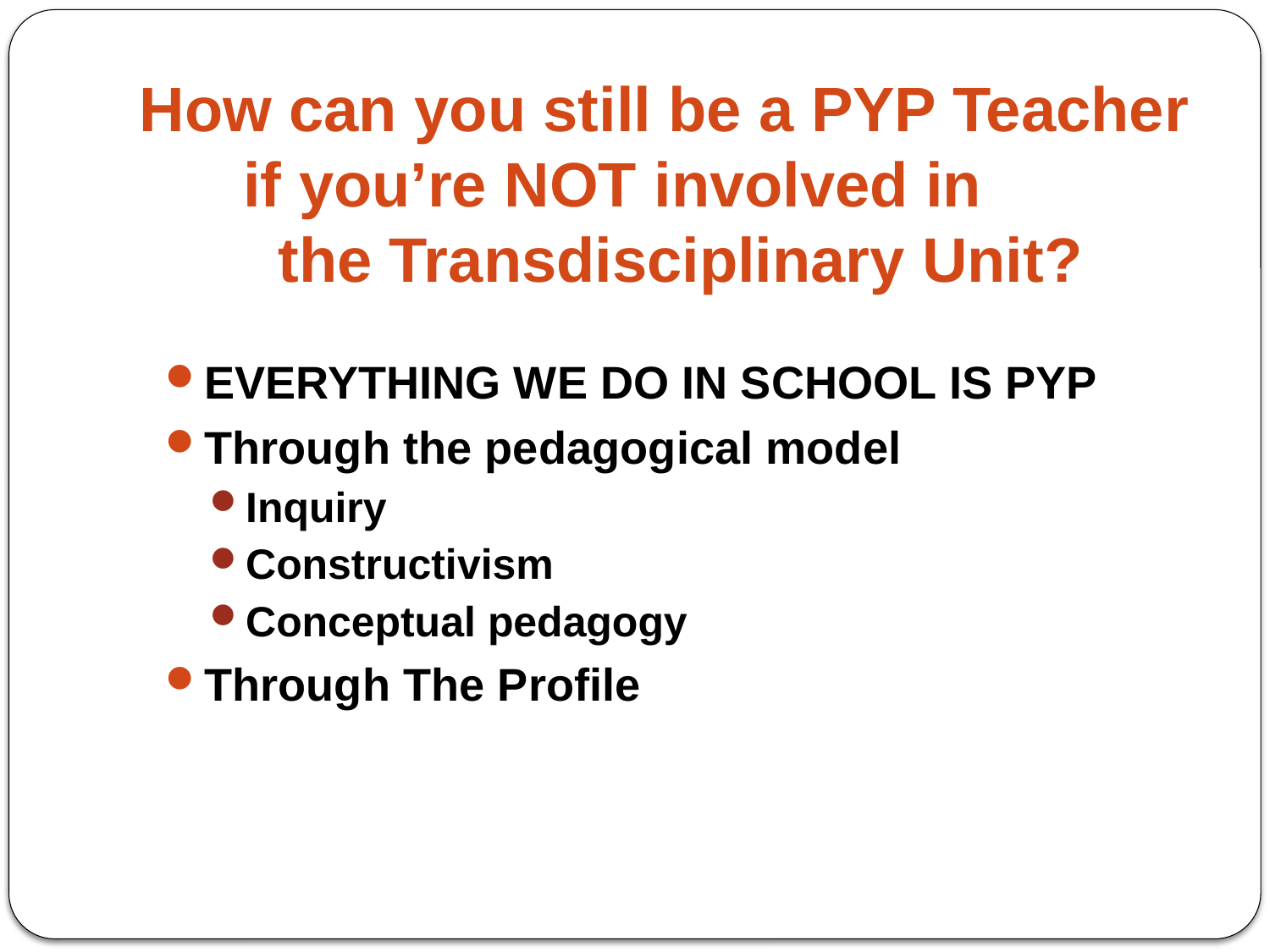

# How can you still be a PYP Teacher       if you’re NOT involved in                     the Transdisciplinary Unit?
EVERYTHING WE DO IN SCHOOL IS PYP
Through the pedagogical model
Inquiry
Constructivism
Conceptual pedagogy
Through The Profile